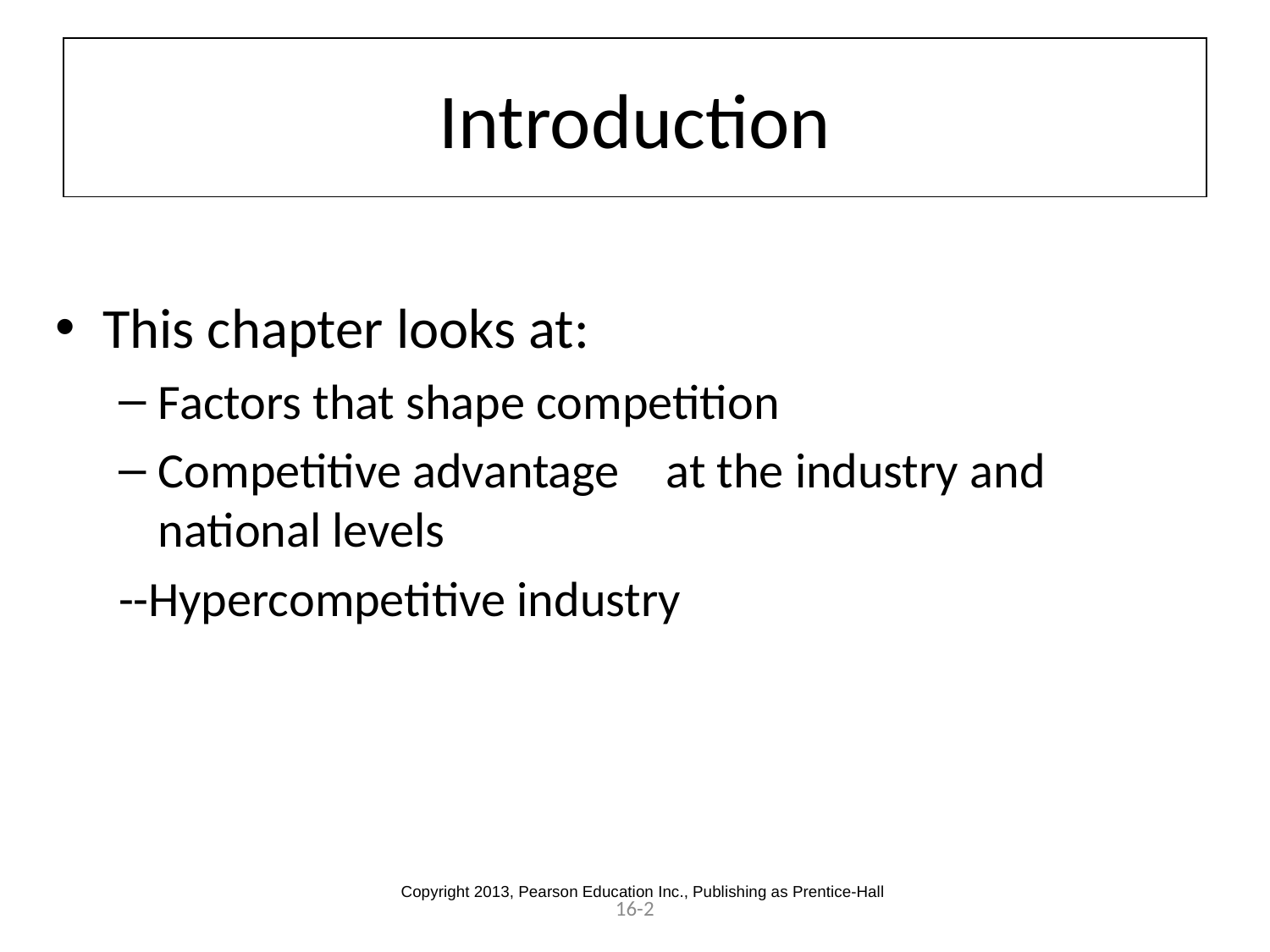

# Introduction
This chapter looks at:
Factors that shape competition
Competitive advantage	at the industry and national levels
--Hypercompetitive industry

Copyright 2013, Pearson Education Inc., Publishing as Prentice-Hall

16-2